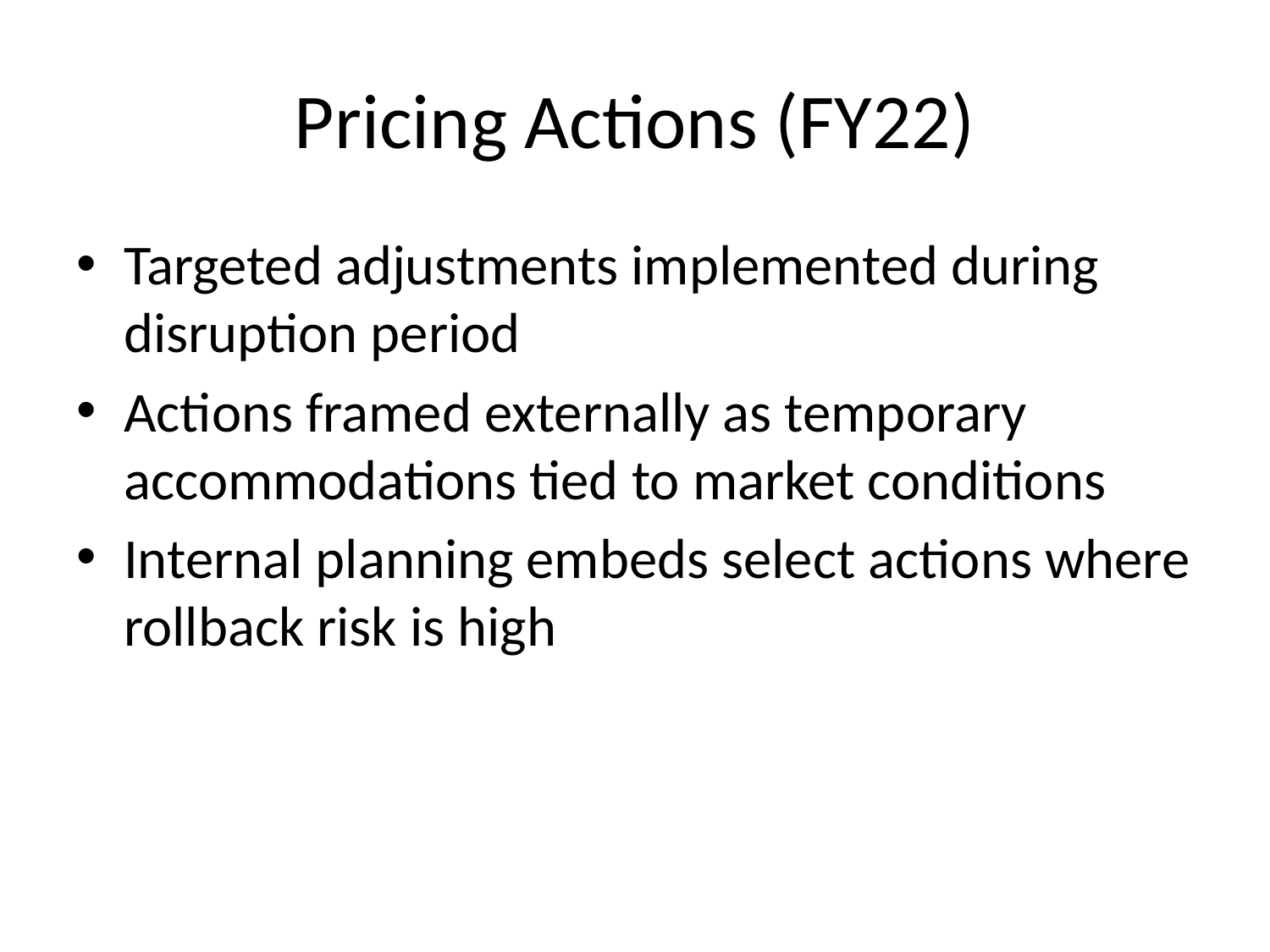

# Pricing Actions (FY22)
Targeted adjustments implemented during disruption period
Actions framed externally as temporary accommodations tied to market conditions
Internal planning embeds select actions where rollback risk is high